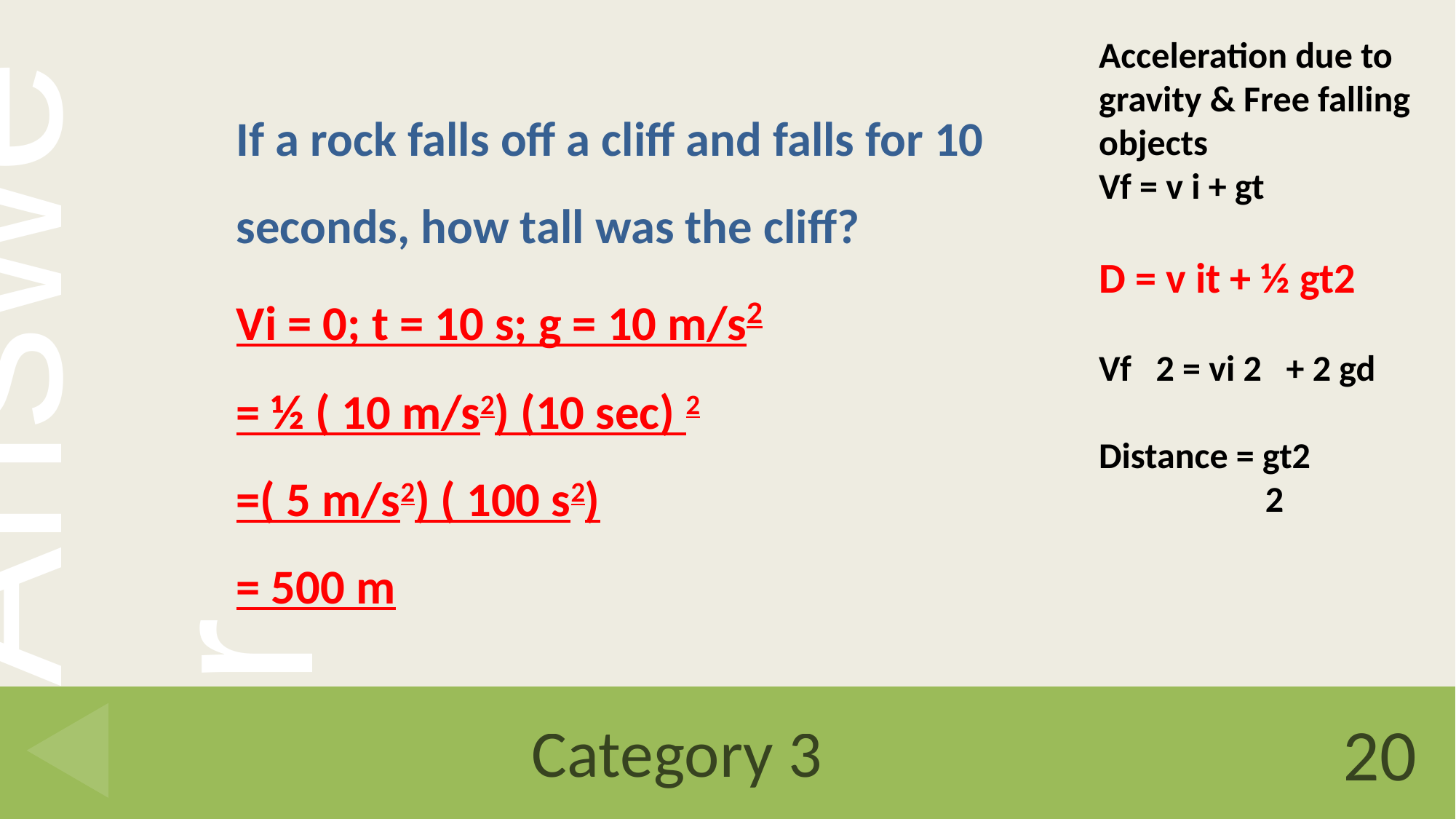

Acceleration due to gravity & Free falling objects
Vf = v i + gt

D = v it + ½ gt2

Vf   2 = vi 2   + 2 gd

Distance = gt2
 	       2
If a rock falls off a cliff and falls for 10 seconds, how tall was the cliff?
Vi = 0; t = 10 s; g = 10 m/s2
= ½ ( 10 m/s2) (10 sec) 2
=( 5 m/s2) ( 100 s2)
= 500 m
# Category 3
20